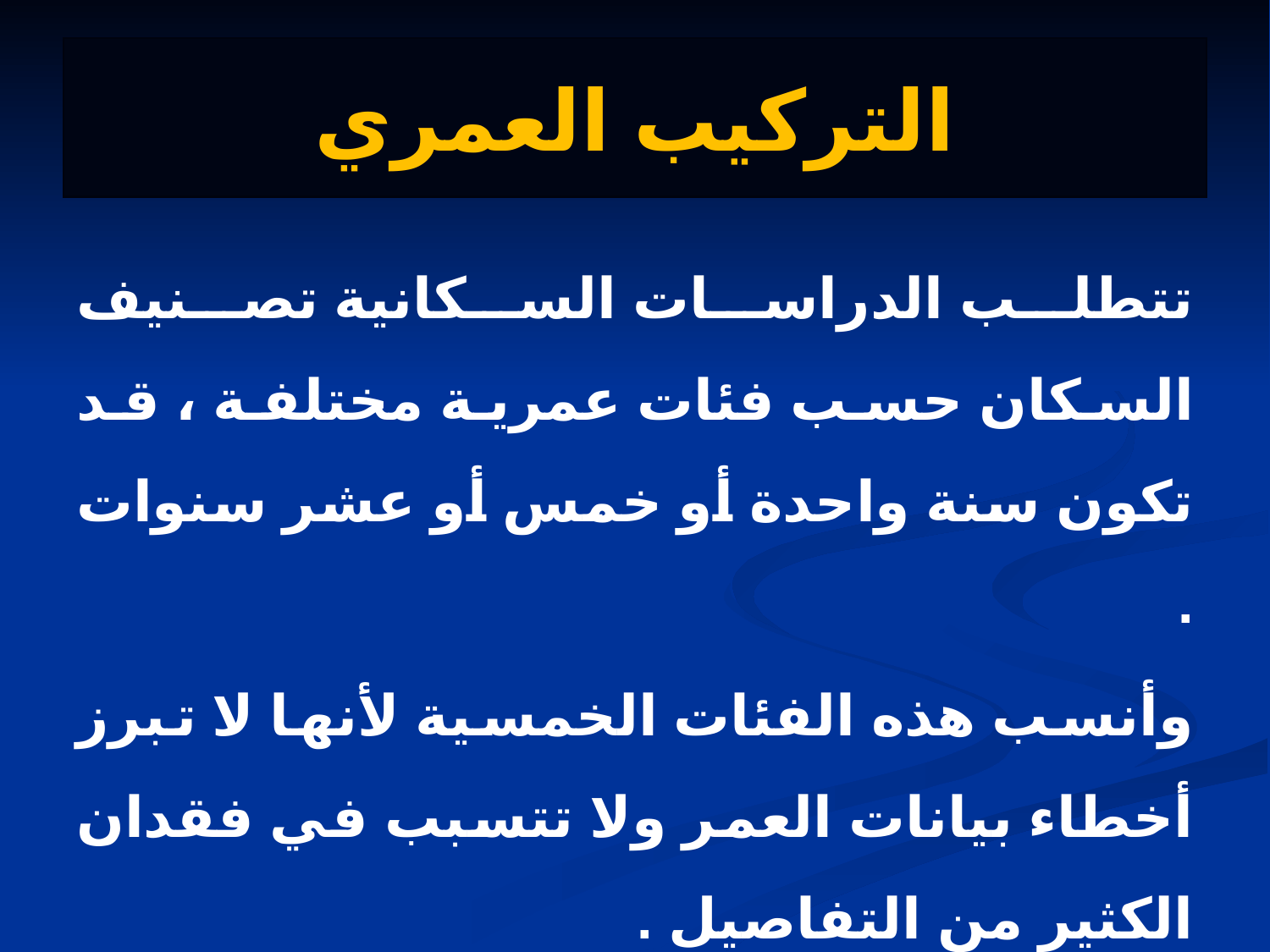

# التركيب العمري
تتطلب الدراسات السكانية تصنيف السكان حسب فئات عمرية مختلفة ، قد تكون سنة واحدة أو خمس أو عشر سنوات .
وأنسب هذه الفئات الخمسية لأنها لا تبرز أخطاء بيانات العمر ولا تتسبب في فقدان الكثير من التفاصيل .